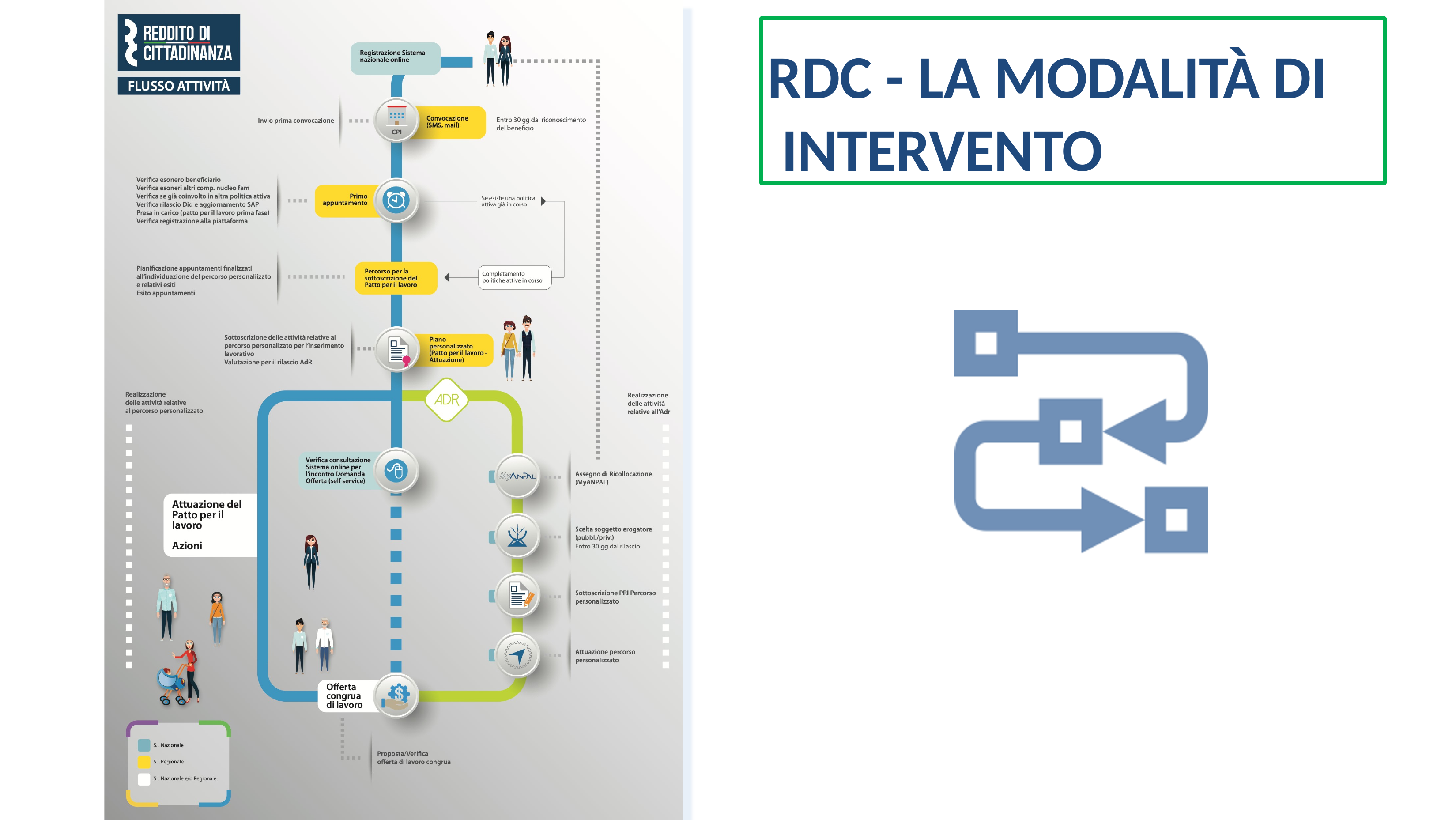

# RDC - LA MODALITÀ DI  INTERVENTO